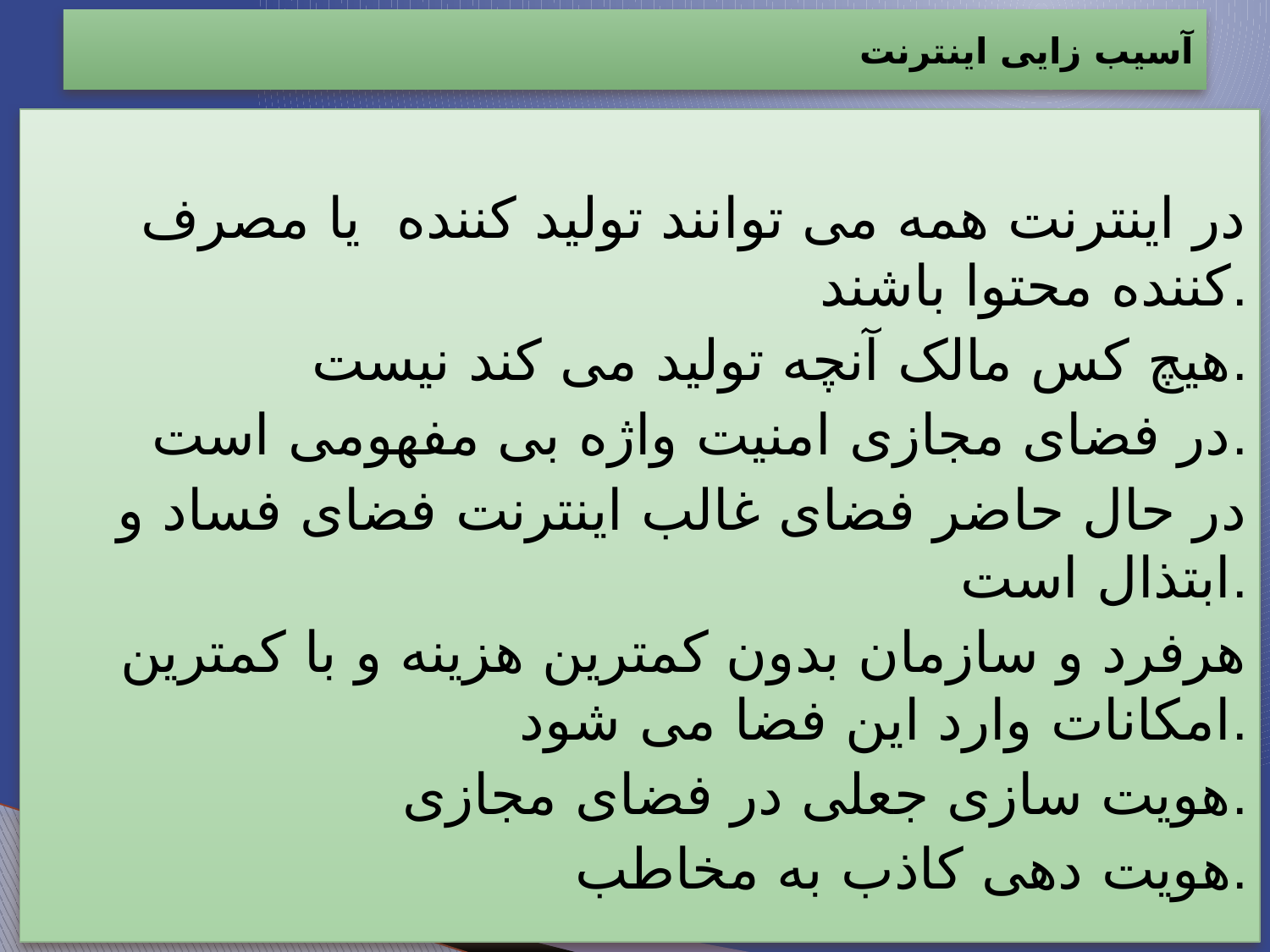

آسیب زایی اینترنت

در اینترنت همه می توانند تولید کننده  یا مصرف کننده محتوا باشند.
   هیچ کس مالک آنچه تولید می کند نیست.
   در فضای مجازی امنیت واژه بی مفهومی است.
  در حال حاضر فضای غالب اینترنت فضای فساد و ابتذال است.
  هرفرد و سازمان بدون کمترین هزینه و با کمترین امکانات وارد این فضا می شود.
  هویت سازی جعلی در فضای مجازی.
  هویت دهی کاذب به مخاطب.